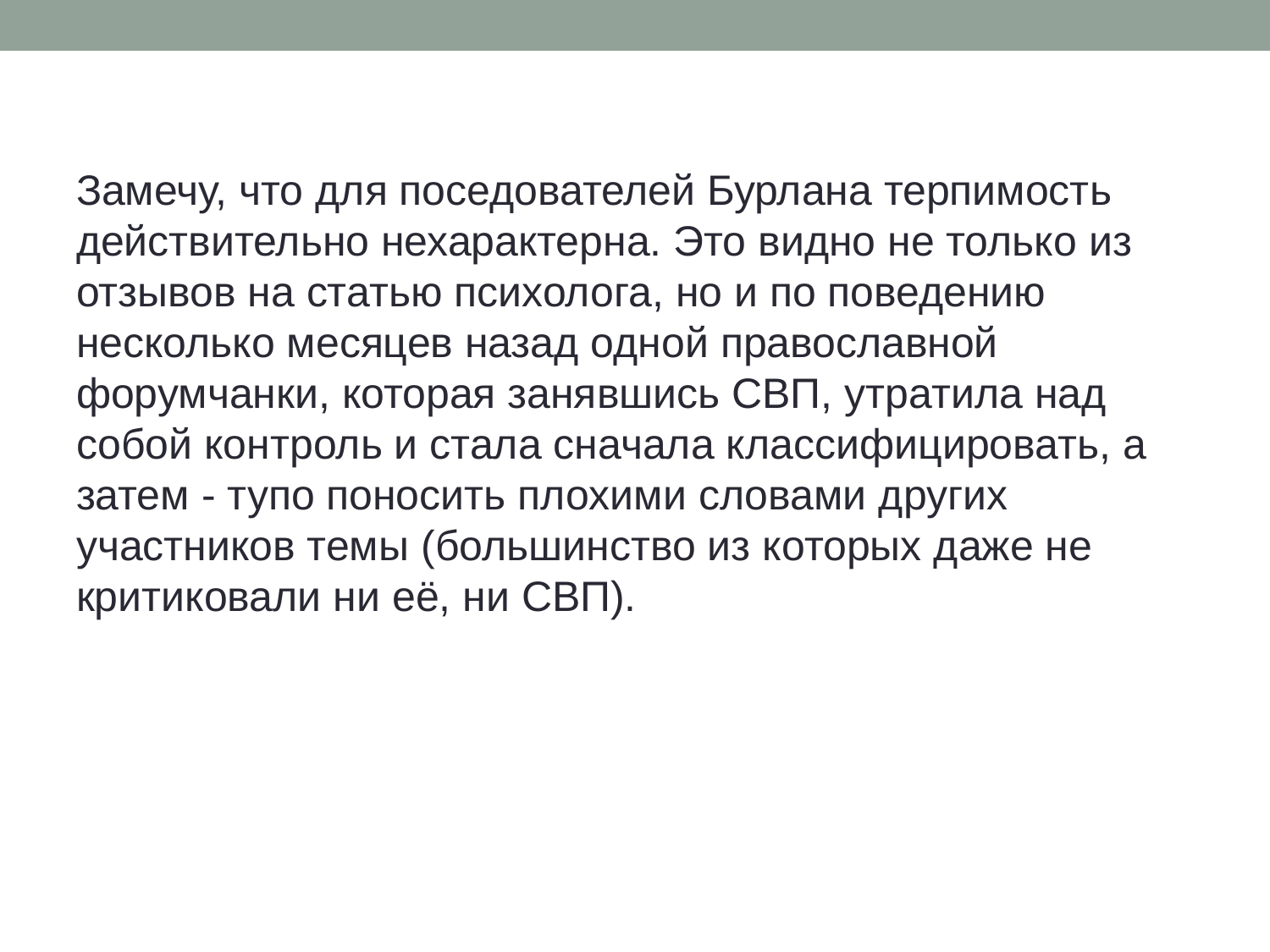

Замечу, что для поседователей Бурлана терпимость действительно нехарактерна. Это видно не только из отзывов на статью психолога, но и по поведению несколько месяцев назад одной православной форумчанки, которая занявшись СВП, утратила над собой контроль и стала сначала классифицировать, а затем - тупо поносить плохими словами других участников темы (большинство из которых даже не критиковали ни её, ни СВП).